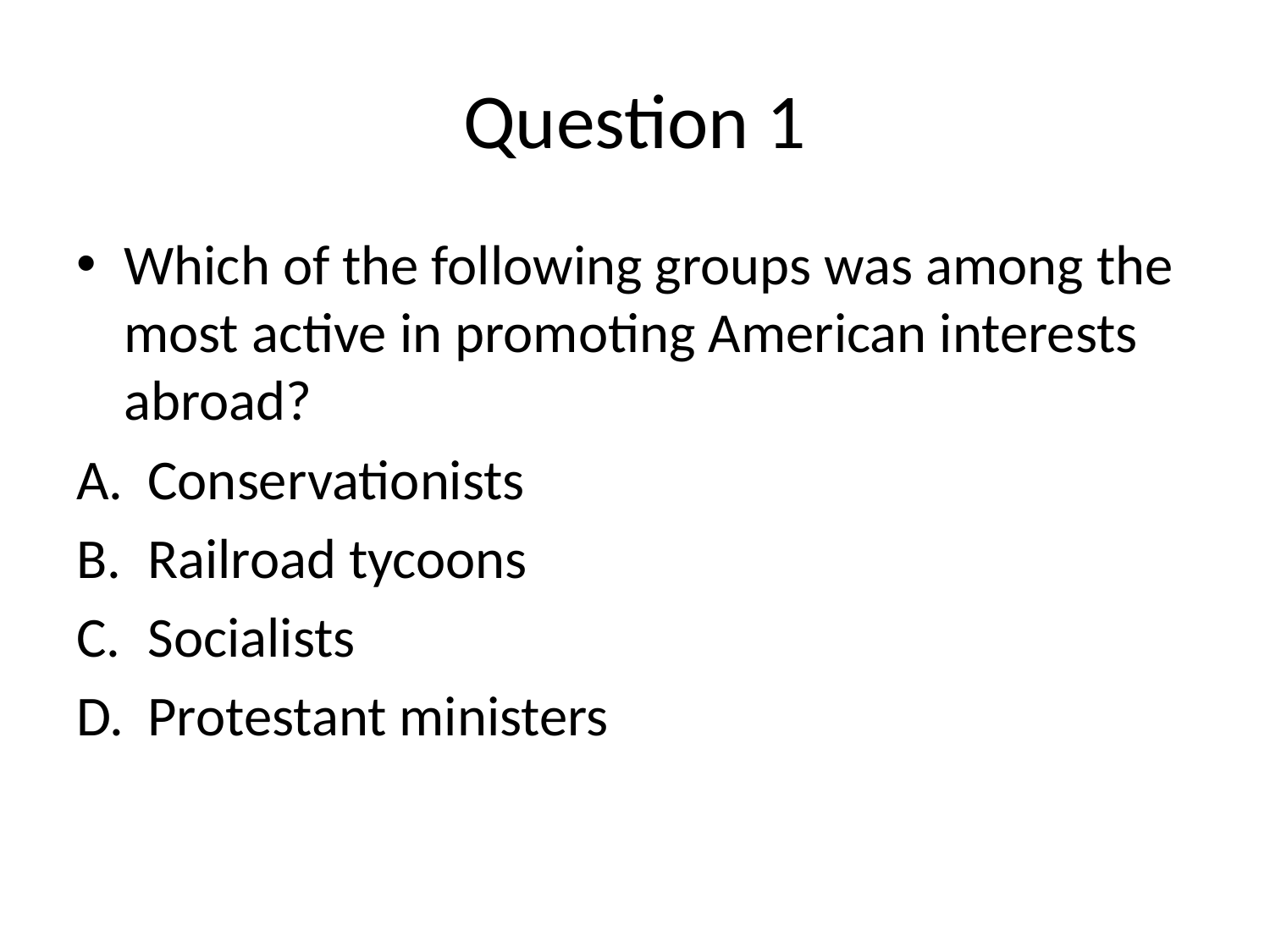

# Question 1
Which of the following groups was among the most active in promoting American interests abroad?
Conservationists
Railroad tycoons
Socialists
Protestant ministers